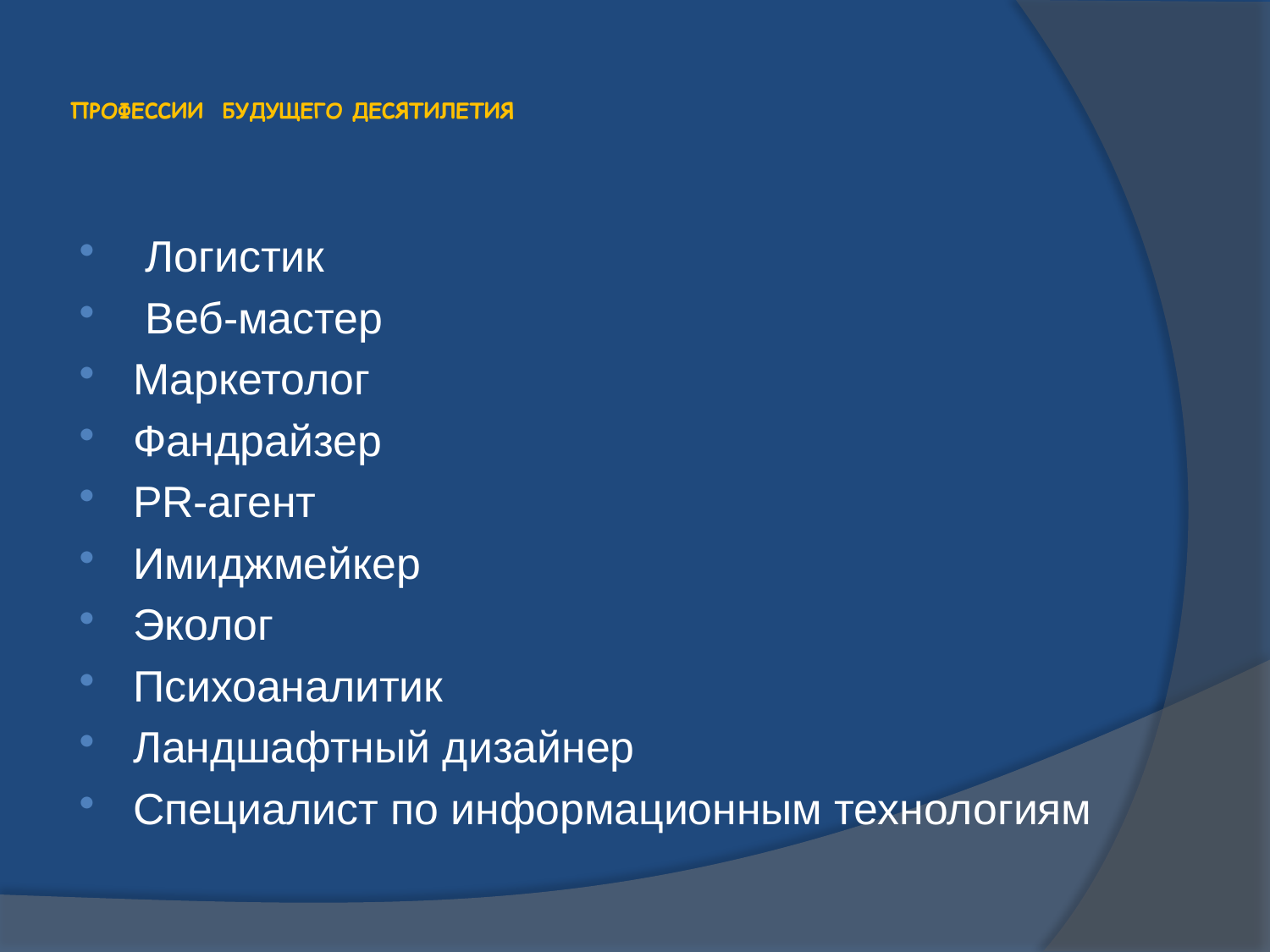

# ПРОФЕССИИ  БУДУЩЕГО ДЕСЯТИЛЕТИЯ
 Логистик
 Веб-мастер
Маркетолог
Фандрайзер
PR-агент
Имиджмейкер
Эколог
Психоаналитик
Ландшафтный дизайнер
Специалист по информационным технологиям